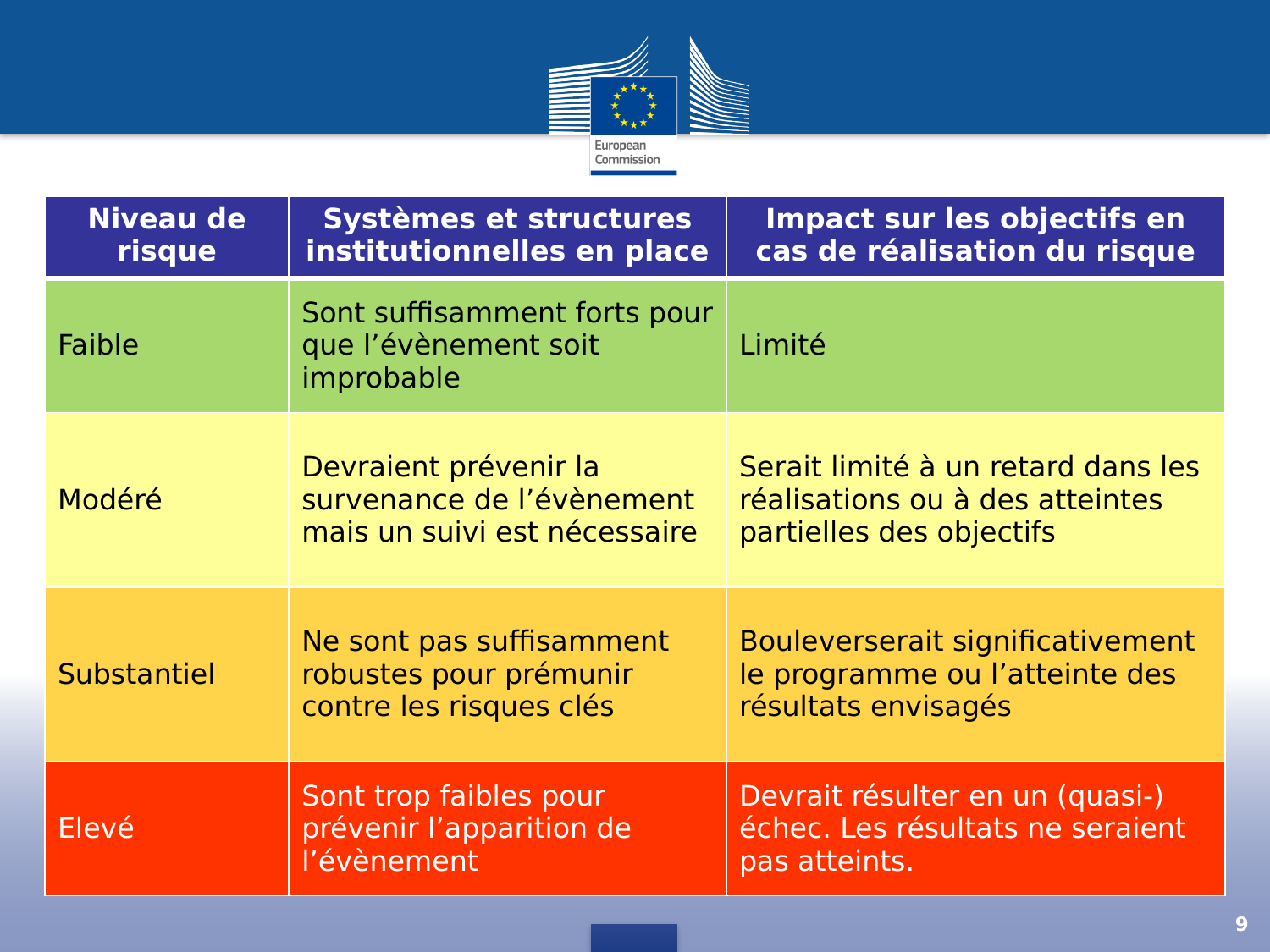

| Niveau de risque | Systèmes et structures institutionnelles en place | Impact sur les objectifs en cas de réalisation du risque |
| --- | --- | --- |
| Faible | Sont suffisamment forts pour que l’évènement soit improbable | Limité |
| Modéré | Devraient prévenir la survenance de l’évènement mais un suivi est nécessaire | Serait limité à un retard dans les réalisations ou à des atteintes partielles des objectifs |
| Substantiel | Ne sont pas suffisamment robustes pour prémunir contre les risques clés | Bouleverserait significativement le programme ou l’atteinte des résultats envisagés |
| Elevé | Sont trop faibles pour prévenir l’apparition de l’évènement | Devrait résulter en un (quasi-) échec. Les résultats ne seraient pas atteints. |

9